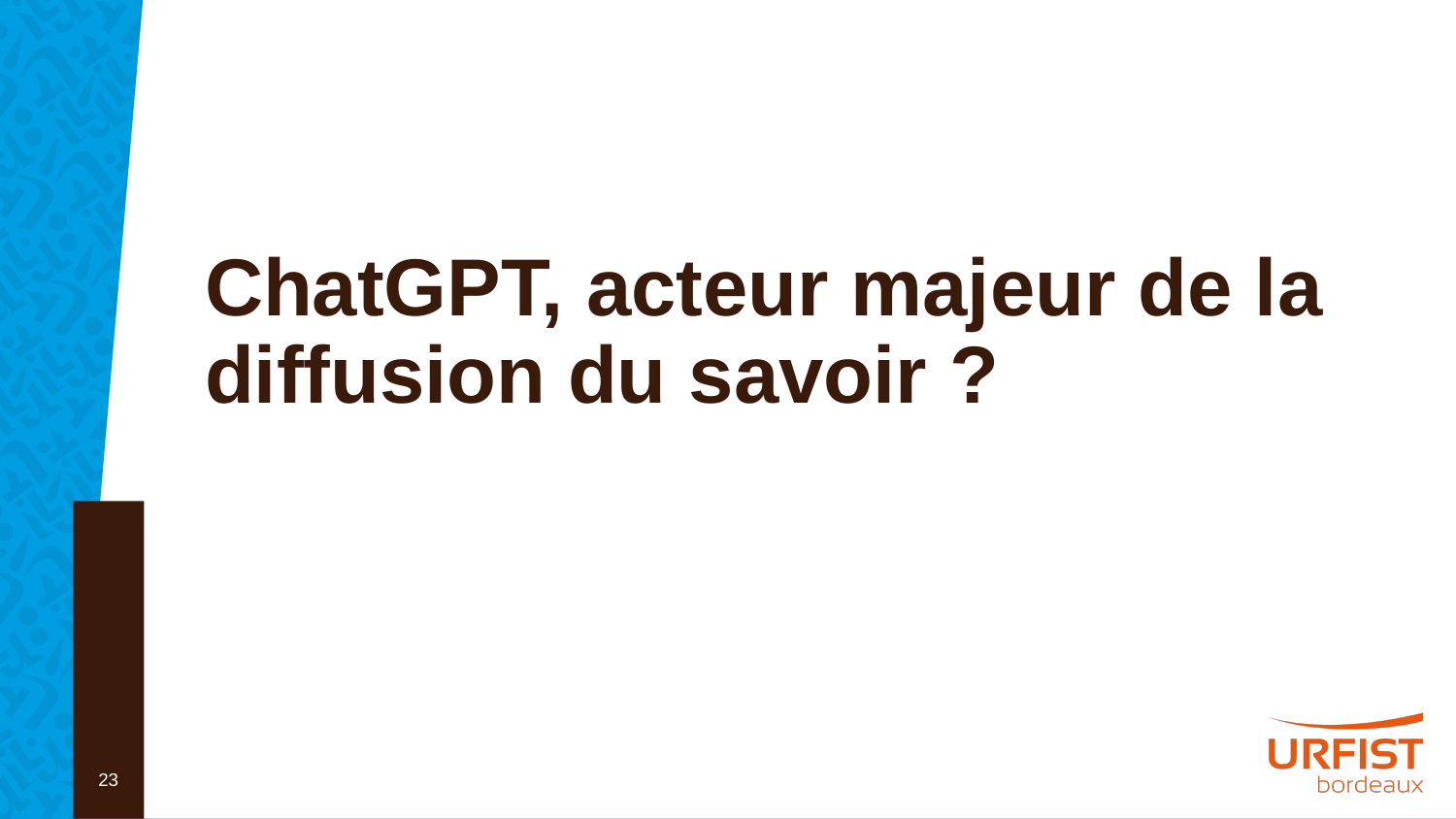

# ChatGPT, acteur majeur de la diffusion du savoir ?

23